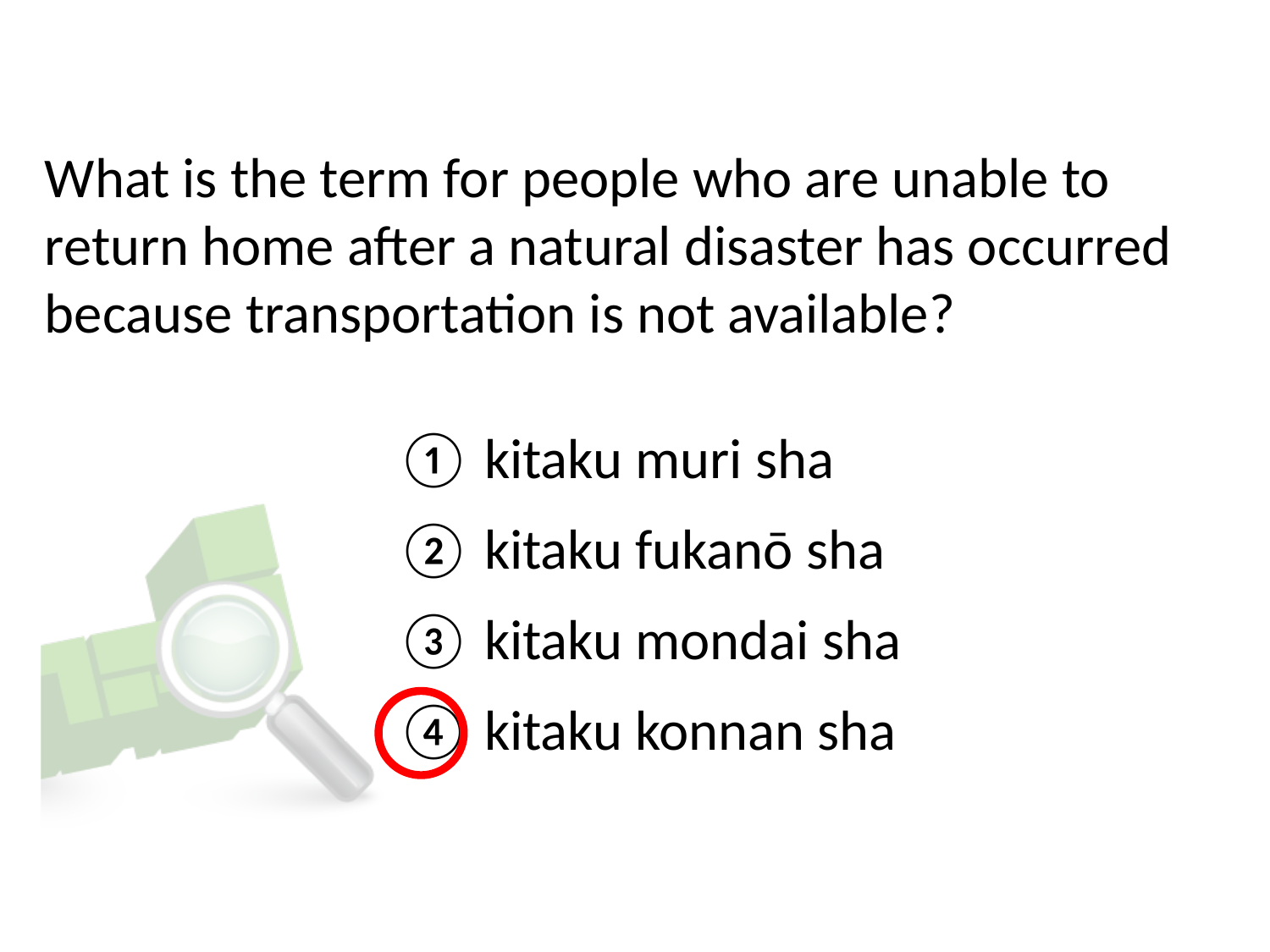

# What is the term for people who are unable to return home after a natural disaster has occurred because transportation is not available?
① kitaku muri sha
② kitaku fukanō sha
③ kitaku mondai sha
④ kitaku konnan sha